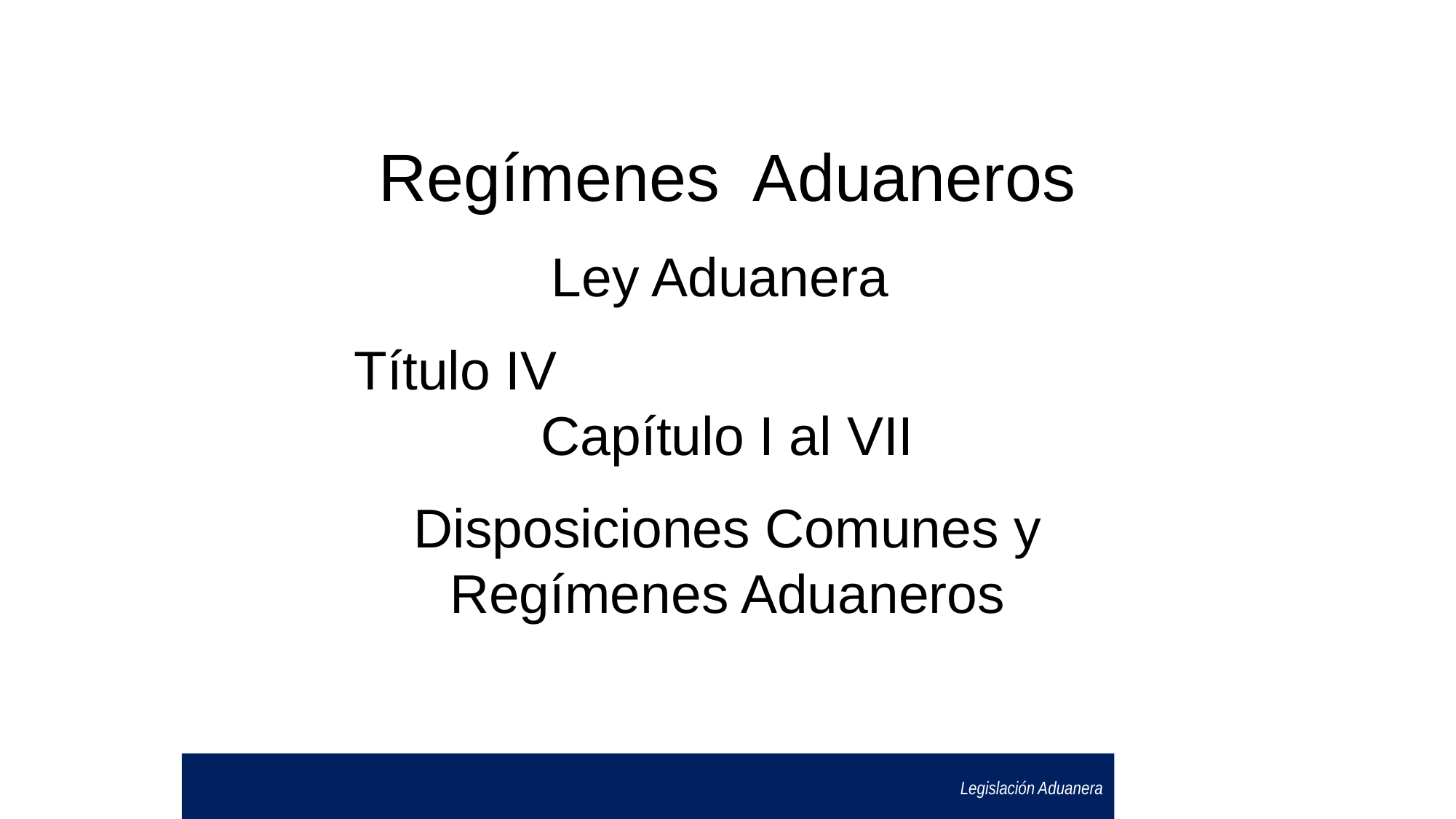

Regímenes  Aduaneros
Ley Aduanera
Título IV                                     Capítulo I al VII
Disposiciones Comunes y Regímenes Aduaneros

Legislación Aduanera